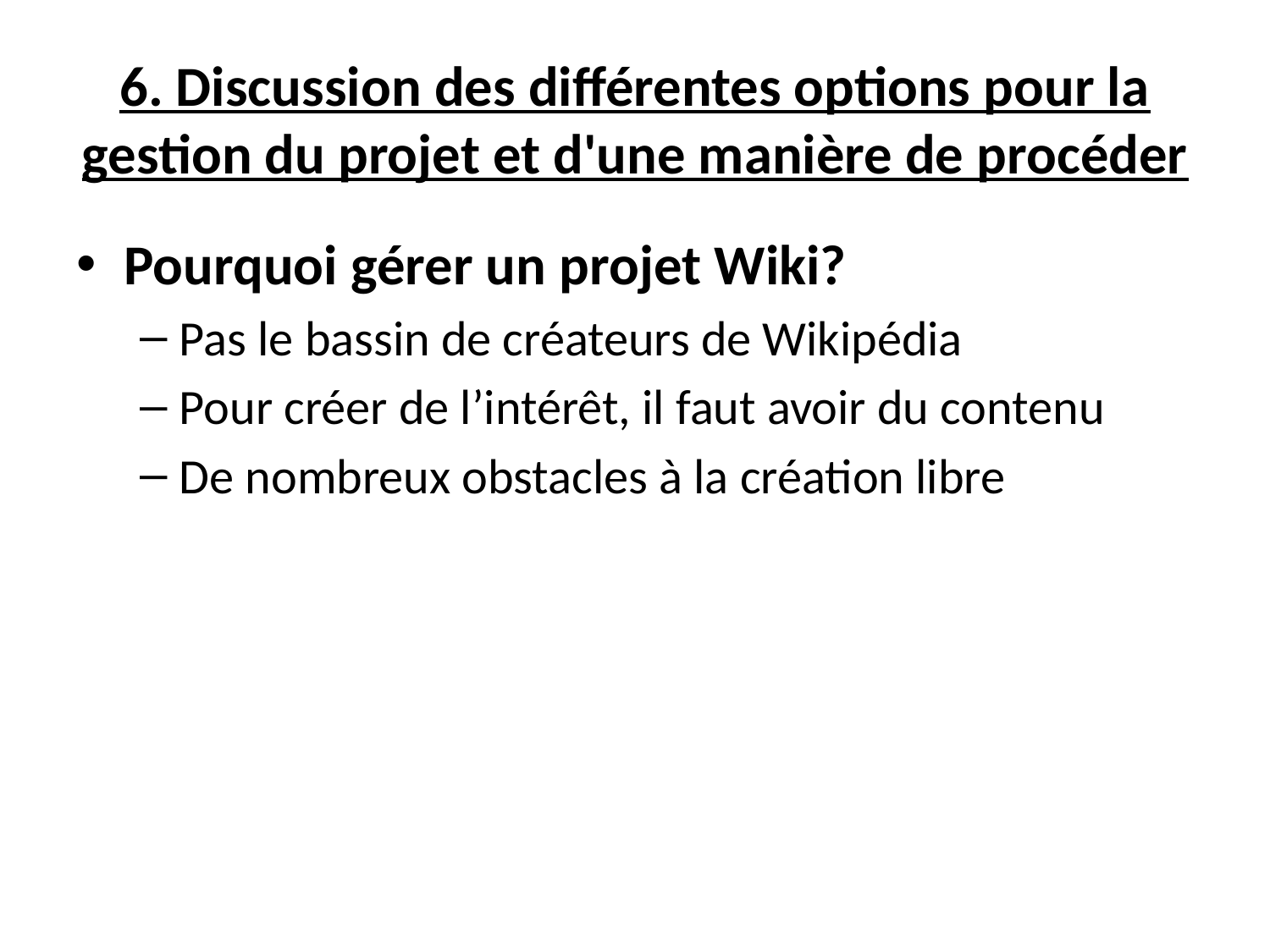

# 6. Discussion des différentes options pour la gestion du projet et d'une manière de procéder
Pourquoi gérer un projet Wiki?
Pas le bassin de créateurs de Wikipédia
Pour créer de l’intérêt, il faut avoir du contenu
De nombreux obstacles à la création libre